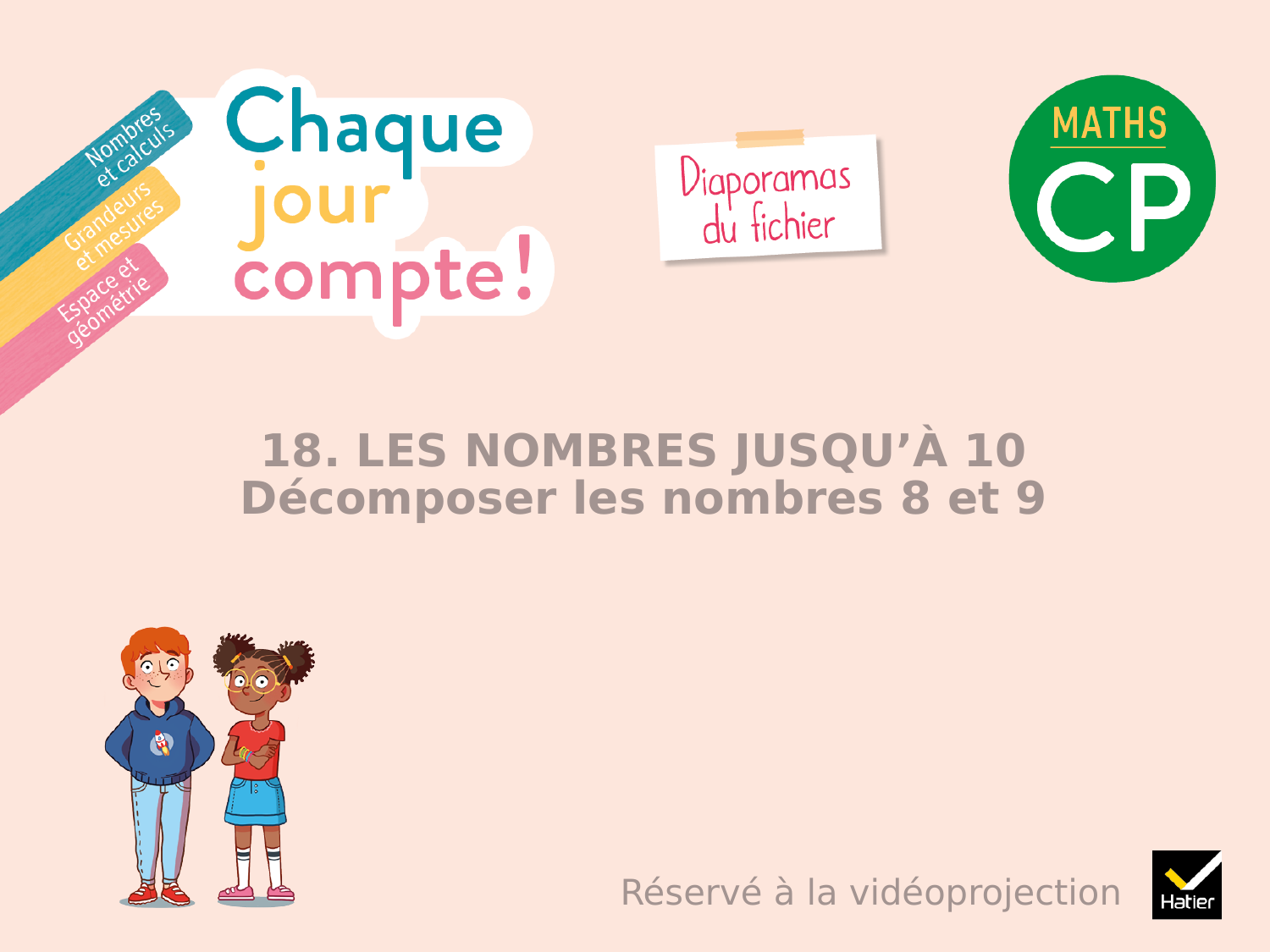

# 18. LES NOMBRES JUSQU’À 10 Décomposer les nombres 8 et 9
Réservé à la vidéoprojection